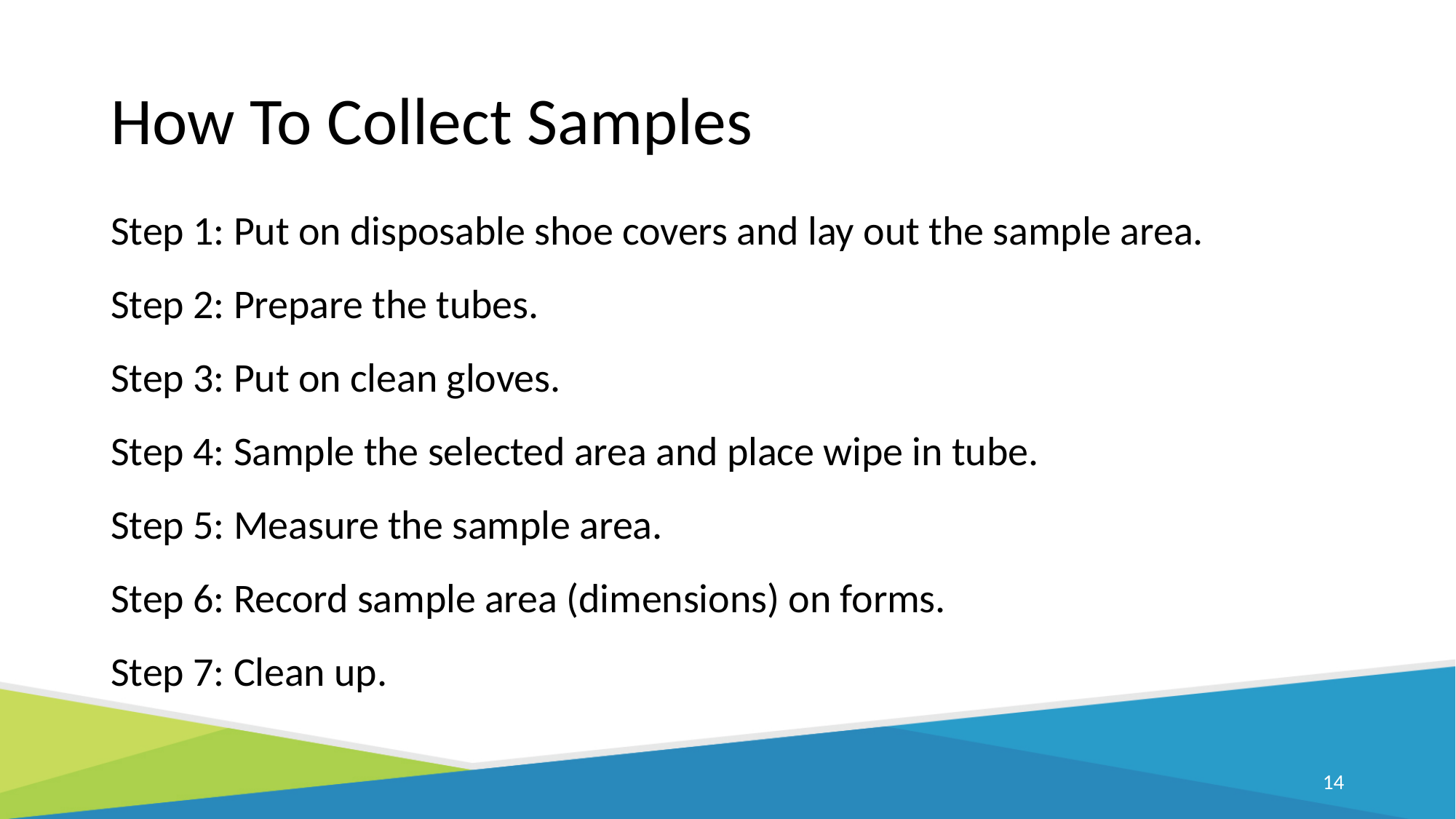

# How To Collect Samples
Step 1: Put on disposable shoe covers and lay out the sample area.
Step 2: Prepare the tubes.
Step 3: Put on clean gloves.
Step 4: Sample the selected area and place wipe in tube.
Step 5: Measure the sample area.
Step 6: Record sample area (dimensions) on forms.
Step 7: Clean up.

14